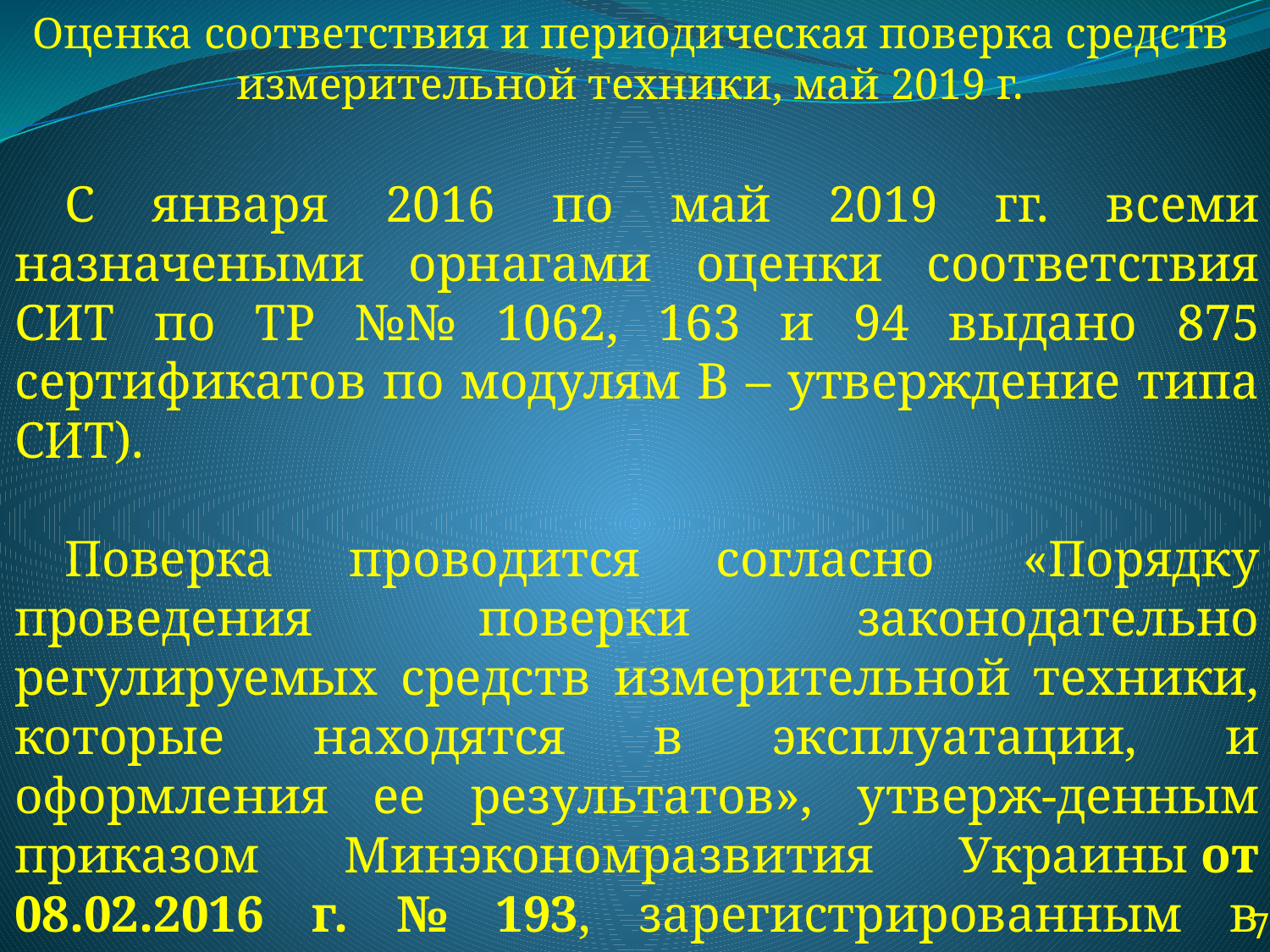

Оценка соответствия и периодическая поверка средств измерительной техники, май 2019 г.
С января 2016 по май 2019 гг. всеми назначеными орнагами оценки соответствия СИТ по ТР №№ 1062, 163 и 94 выдано 875 сертификатов по модулям В – утверждение типа СИТ).

Поверка проводится согласно  «Порядку проведения поверки законодательно регулируемых средств измерительной техники, которые находятся в эксплуатации, и оформления ее результатов», утверж-денным приказом Минэкономразвития Украины от 08.02.2016 г. № 193, зарегистрированным в Министер-стве юстиции Украины 24.02.2016 г. № 278/28408.
7